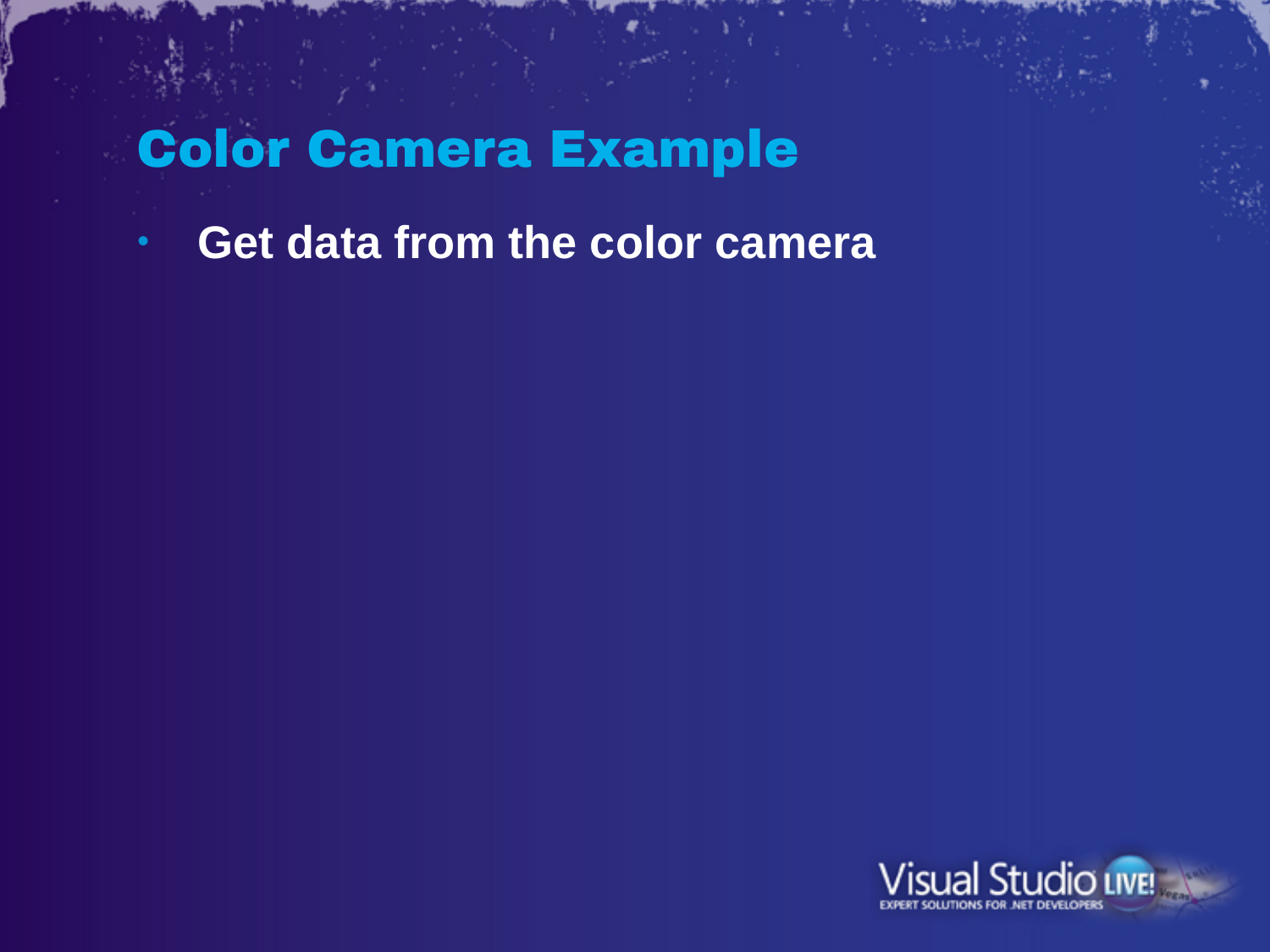

# Color Camera Example
Get data from the color camera